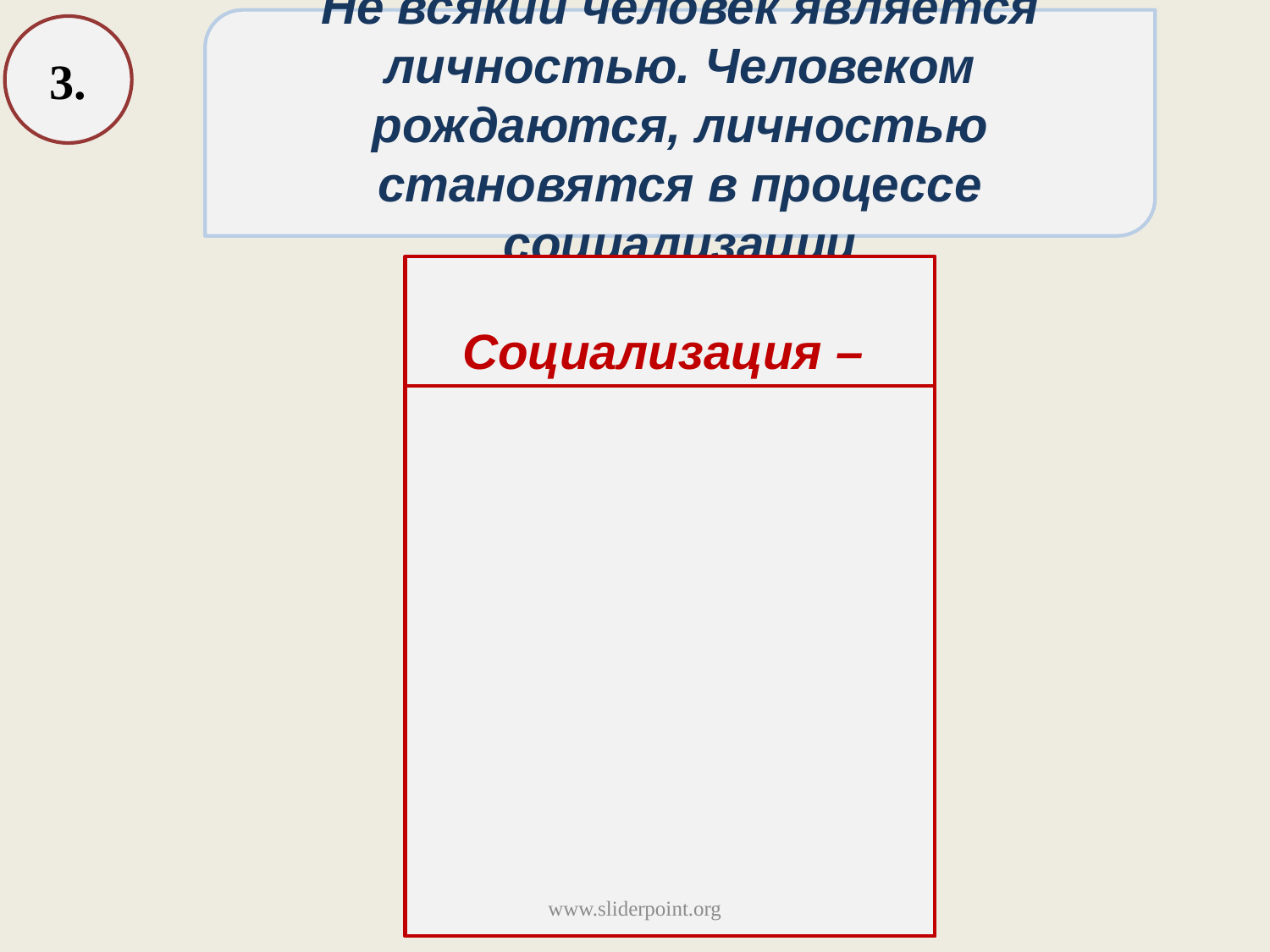

Не всякий человек является личностью. Человеком рождаются, личностью становятся в процессе социализации
3.

Социализация –

(от лат. socialis – общественный) -  процесс усвоения и дальнейшего развития индивидом культурных норм и социального опыта, необходимых для успешного функционирования в обществе

www.sliderpoint.org